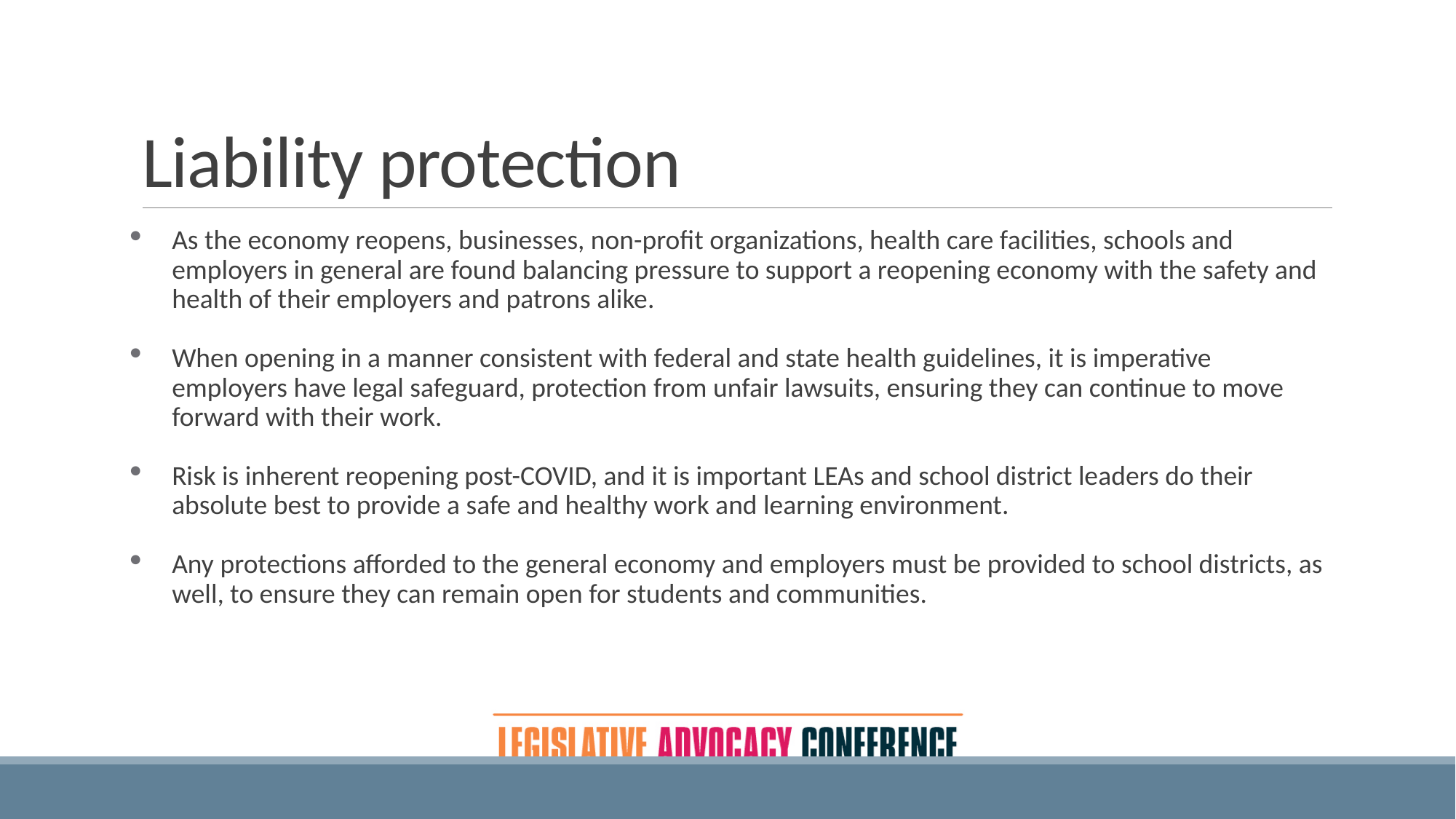

# Liability protection
As the economy reopens, businesses, non-profit organizations, health care facilities, schools and employers in general are found balancing pressure to support a reopening economy with the safety and health of their employers and patrons alike.

When opening in a manner consistent with federal and state health guidelines, it is imperative employers have legal safeguard, protection from unfair lawsuits, ensuring they can continue to move forward with their work.

Risk is inherent reopening post-COVID, and it is important LEAs and school district leaders do their absolute best to provide a safe and healthy work and learning environment.

Any protections afforded to the general economy and employers must be provided to school districts, as well, to ensure they can remain open for students and communities.